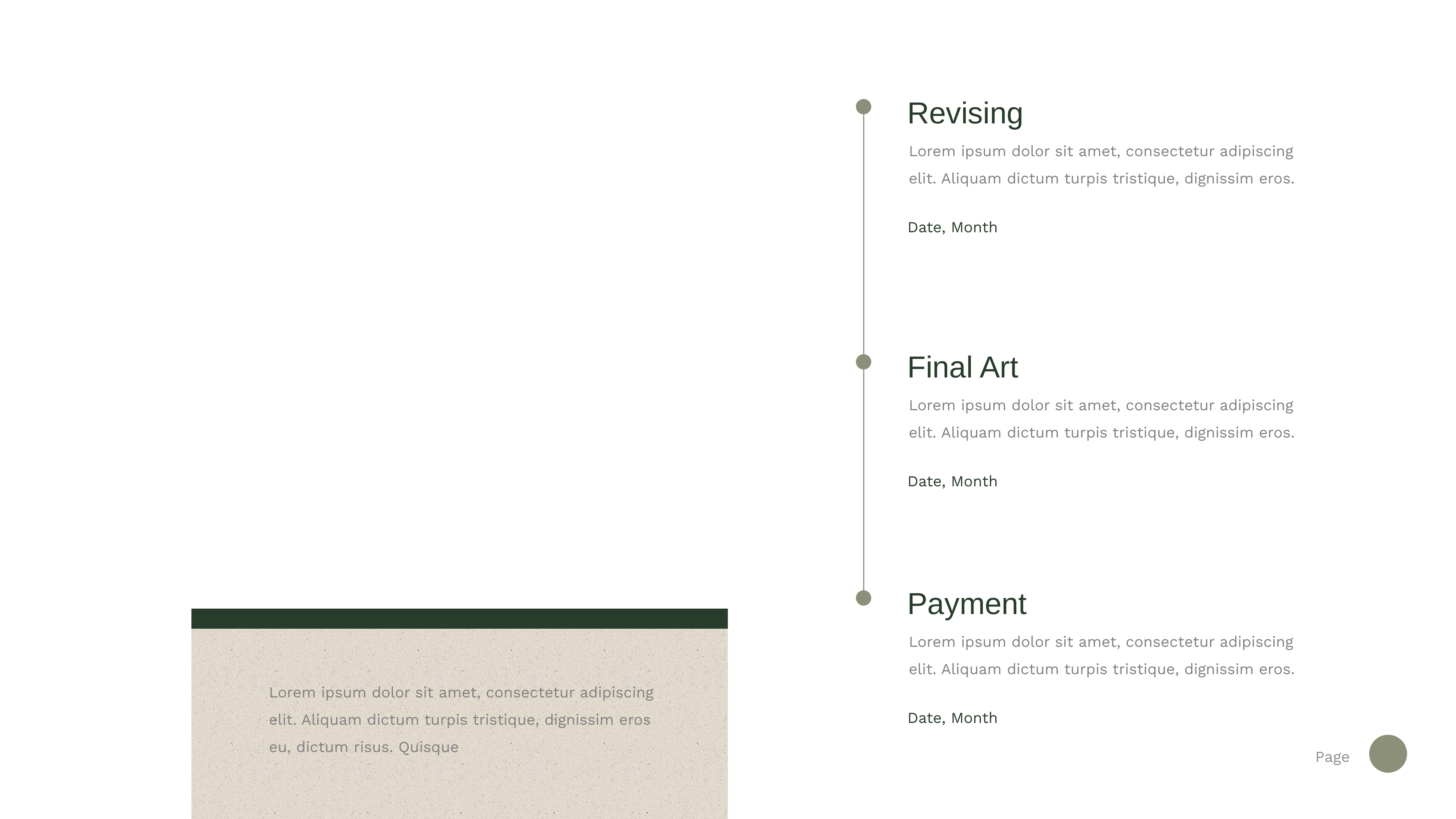

Revising

Lorem ipsum dolor sit amet, consectetur adipiscing elit. Aliquam dictum turpis tristique, dignissim eros.
Date, Month
Final Art

Lorem ipsum dolor sit amet, consectetur adipiscing elit. Aliquam dictum turpis tristique, dignissim eros.
Date, Month
Payment

Lorem ipsum dolor sit amet, consectetur adipiscing elit. Aliquam dictum turpis tristique, dignissim eros.

Lorem ipsum dolor sit amet, consectetur adipiscing elit. Aliquam dictum turpis tristique, dignissim eros eu, dictum risus. Quisque
Date, Month

Page
30